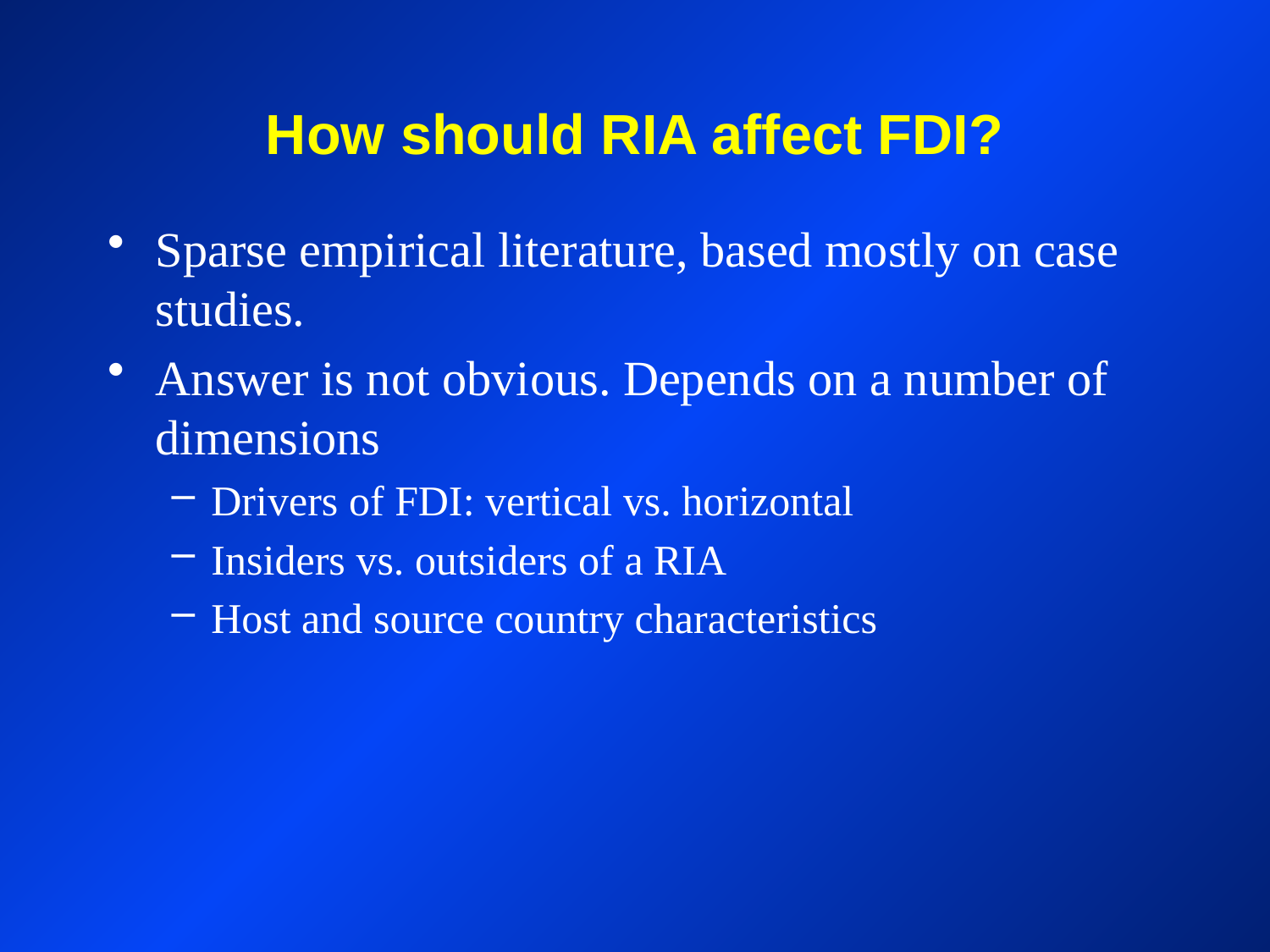

# How should RIA affect FDI?
Sparse empirical literature, based mostly on case studies.
Answer is not obvious. Depends on a number of dimensions
Drivers of FDI: vertical vs. horizontal
Insiders vs. outsiders of a RIA
Host and source country characteristics